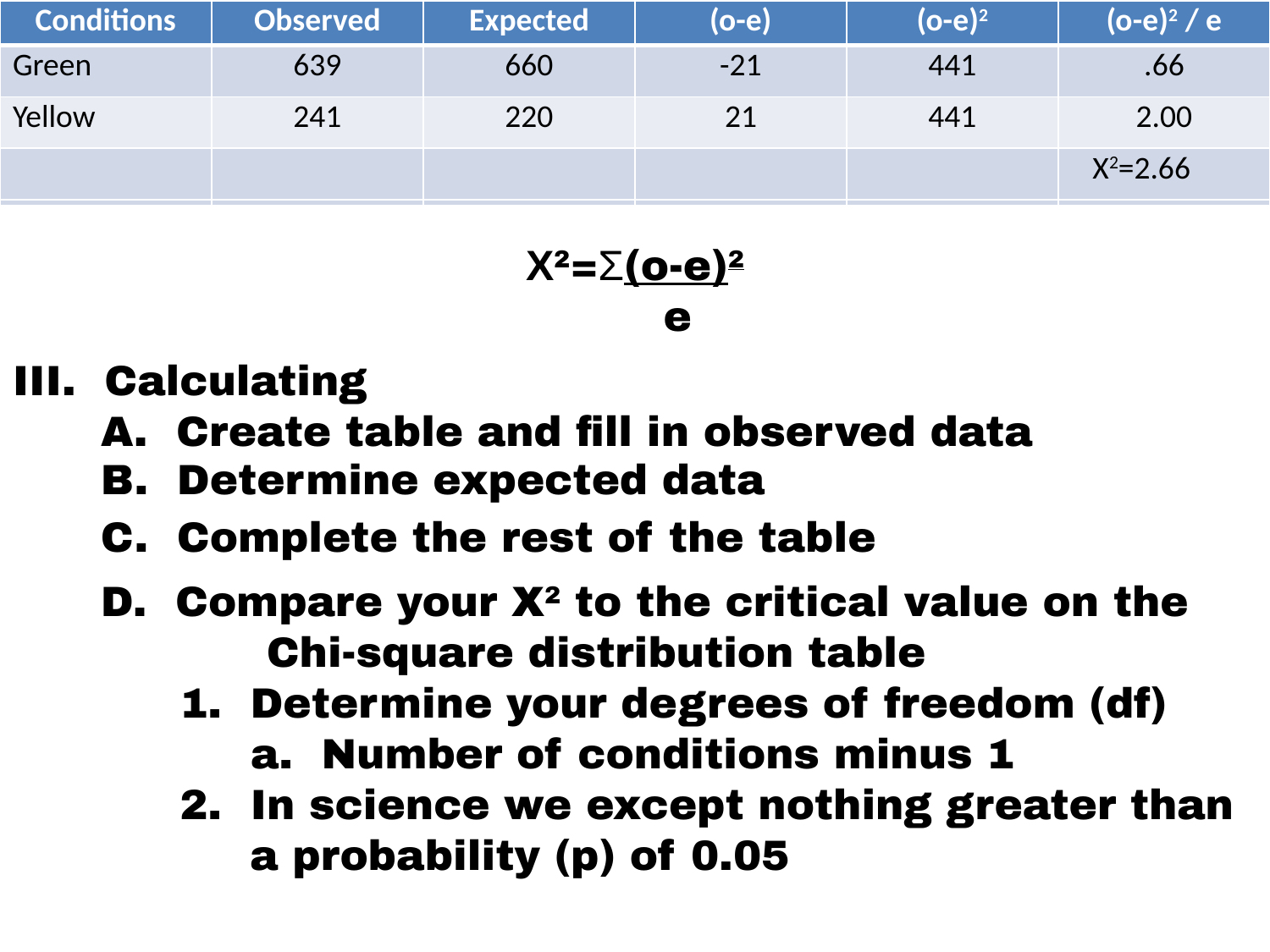

| Conditions | Observed | Expected | (o-e) | (o-e)2 | (o-e)2 / e |
| --- | --- | --- | --- | --- | --- |
| Green |  |  |  |  |  |
| Yellow |  |  |  |  |  |
|  |  |  |  |  |  |
| Conditions | Observed | Expected | (o-e) | (o-e)2 | (o-e)2 / e |
| --- | --- | --- | --- | --- | --- |
| Green | 639 |  |  |  |  |
| Yellow | 241 |  |  |  |  |
|  |  |  |  |  |  |
| Conditions | Observed | Expected | (o-e) | (o-e)2 | (o-e)2 / e |
| --- | --- | --- | --- | --- | --- |
| Green | 639 | 660 |  |  |  |
| Yellow | 241 | 220 |  |  |  |
|  |  |  |  |  |  |
| Conditions | Observed | Expected | (o-e) | (o-e)2 | (o-e)2 / e |
| --- | --- | --- | --- | --- | --- |
| Green | 639 | 660 | -21 | 441 |  |
| Yellow | 241 | 220 | 21 | 441 |  |
|  |  |  |  |  |  |
| Conditions | Observed | Expected | (o-e) | (o-e)2 | (o-e)2 / e |
| --- | --- | --- | --- | --- | --- |
| Green | 639 | 660 | -21 | 441 | .66 |
| Yellow | 241 | 220 | 21 | 441 | 2.00 |
|  |  |  |  |  |  |
| Conditions | Observed | Expected | (o-e) | (o-e)2 | (o-e)2 / e |
| --- | --- | --- | --- | --- | --- |
| Green | 639 | 660 | -21 |  |  |
| Yellow | 241 | 220 | 21 |  |  |
|  |  |  |  |  |  |
| Conditions | Observed | Expected | (o-e) | (o-e)2 | (o-e)2 / e |
| --- | --- | --- | --- | --- | --- |
| Green | 639 | 660 | -21 | 441 | .66 |
| Yellow | 241 | 220 | 21 | 441 | 2.00 |
|  |  |  |  |  | X2=2.66 |
X2=Σ(o-e)2
      e
III.  Calculating
	A.  Create table and fill in observed data
	B.  Determine expected data
	C.  Complete the rest of the table
	D.  Compare your X2 to the critical value on the 			Chi-square distribution table
		1.  Determine your degrees of freedom (df)
			a.  Number of conditions minus 1
		2.  In science we except nothing greater than 			a probability (p) of 0.05